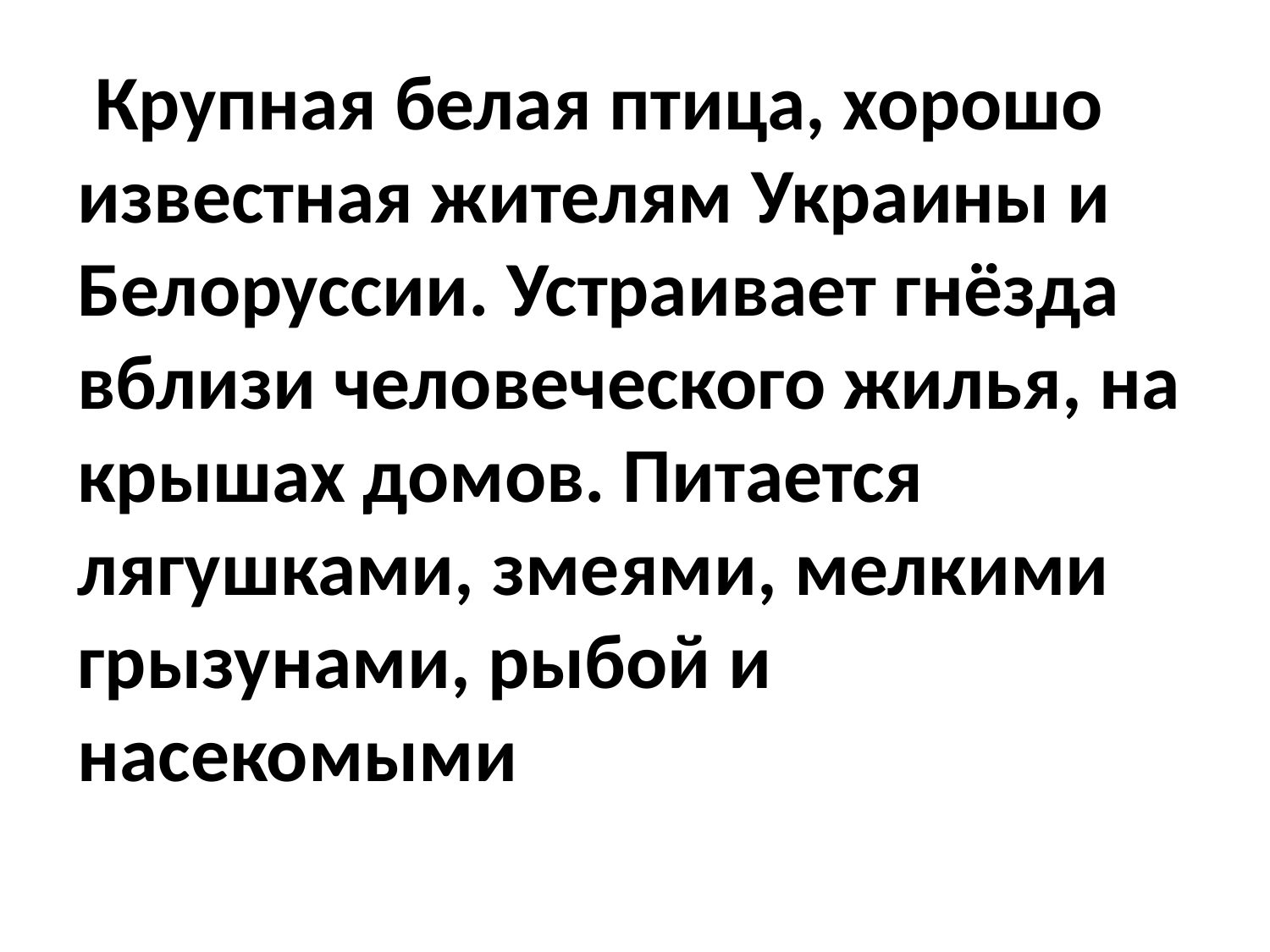

Крупная белая птица, хорошо известная жителям Украины и Белоруссии. Устраивает гнёзда вблизи человеческого жилья, на крышах домов. Питается лягушками, змеями, мелкими грызунами, рыбой и насекомыми